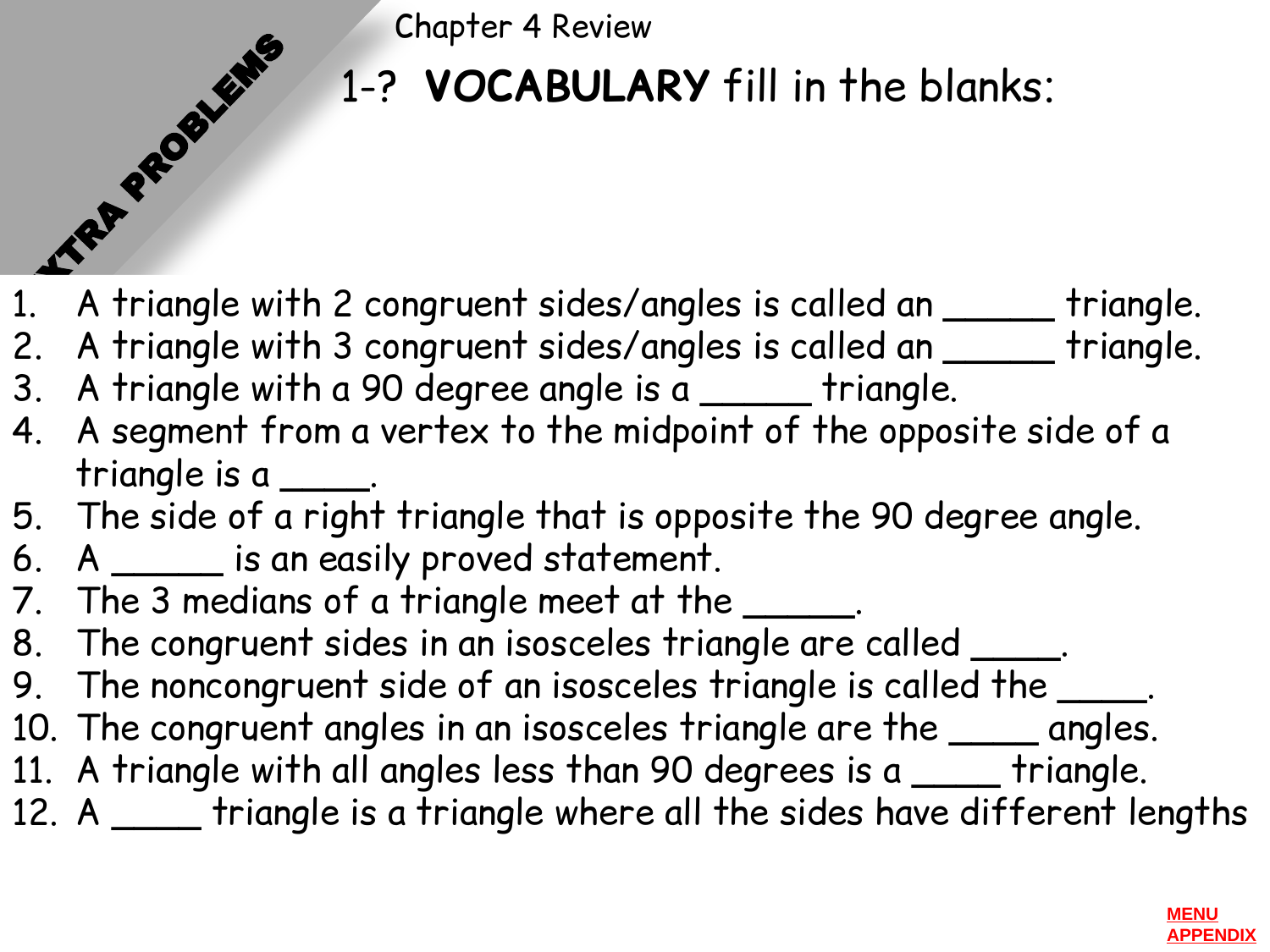

Chapter 4 Review

1-?  VOCABULARY fill in the blanks:
EXTRA PROBLEMS
A triangle with 2 congruent sides/angles is called an _____ triangle.
A triangle with 3 congruent sides/angles is called an _____ triangle.
A triangle with a 90 degree angle is a _____ triangle.
A segment from a vertex to the midpoint of the opposite side of a triangle is a ____.
The side of a right triangle that is opposite the 90 degree angle.
A _____ is an easily proved statement.
The 3 medians of a triangle meet at the _____.
The congruent sides in an isosceles triangle are called ____.
The noncongruent side of an isosceles triangle is called the ____.
The congruent angles in an isosceles triangle are the ____ angles.
A triangle with all angles less than 90 degrees is a ____ triangle.
A ____ triangle is a triangle where all the sides have different lengths

MENU
APPENDIX